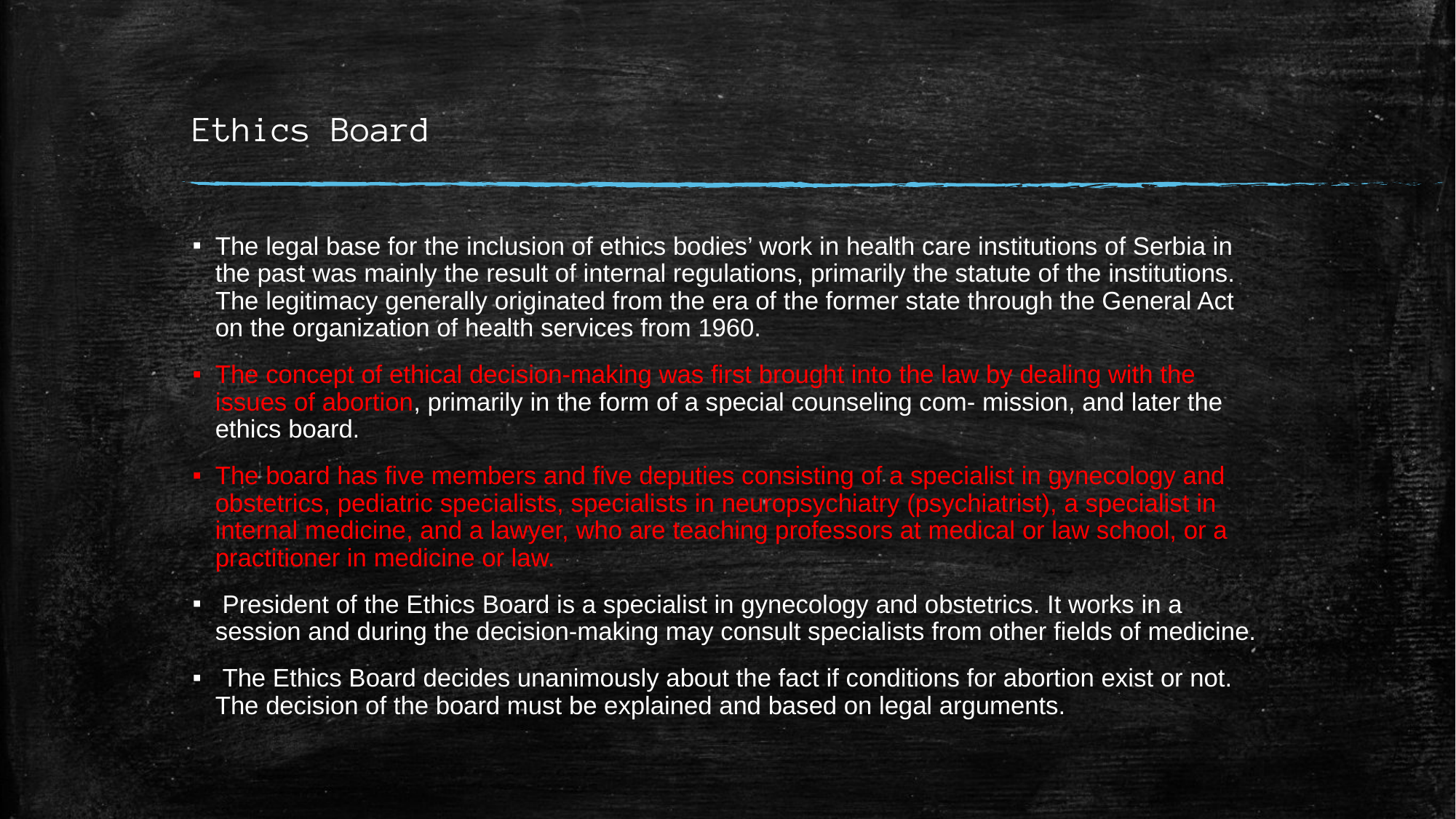

# Ethics Board
The legal base for the inclusion of ethics bodies’ work in health care institutions of Serbia in the past was mainly the result of internal regulations, primarily the statute of the institutions. The legitimacy generally originated from the era of the former state through the General Act on the organization of health services from 1960.
The concept of ethical decision-making was ﬁrst brought into the law by dealing with the issues of abortion, primarily in the form of a special counseling com- mission, and later the ethics board.
The board has ﬁve members and ﬁve deputies consisting of a specialist in gynecology and obstetrics, pediatric specialists, specialists in neuropsychiatry (psychiatrist), a specialist in internal medicine, and a lawyer, who are teaching professors at medical or law school, or a practitioner in medicine or law.
 President of the Ethics Board is a specialist in gynecology and obstetrics. It works in a session and during the decision-making may consult specialists from other ﬁelds of medicine.
 The Ethics Board decides unanimously about the fact if conditions for abortion exist or not. The decision of the board must be explained and based on legal arguments.